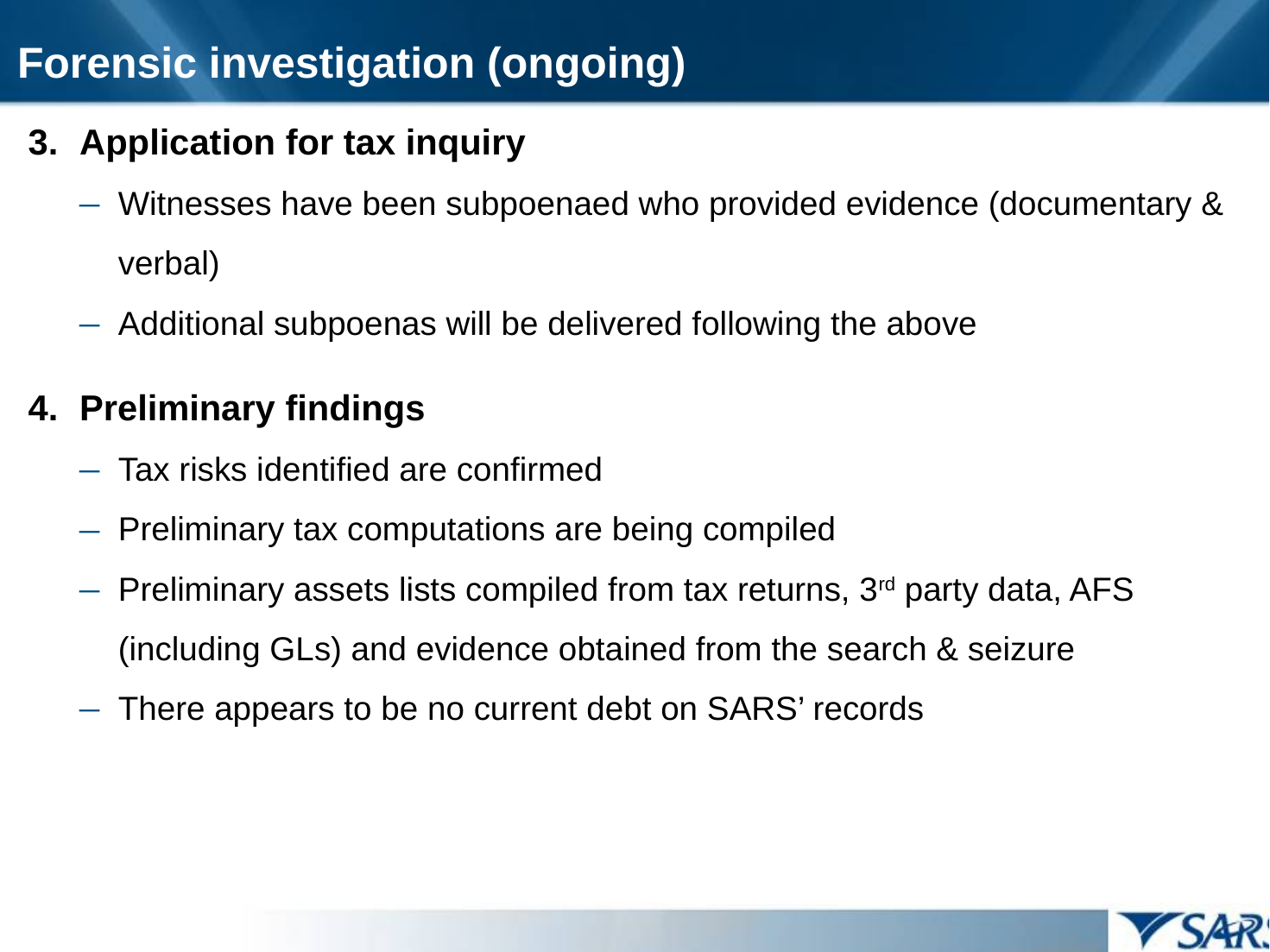

# Forensic investigation (ongoing)
3.	Application for tax inquiry
Witnesses have been subpoenaed who provided evidence (documentary & verbal)
Additional subpoenas will be delivered following the above

4.	Preliminary findings
Tax risks identified are confirmed
Preliminary tax computations are being compiled
Preliminary assets lists compiled from tax returns, 3rd party data, AFS (including GLs) and evidence obtained from the search & seizure
There appears to be no current debt on SARS’ records